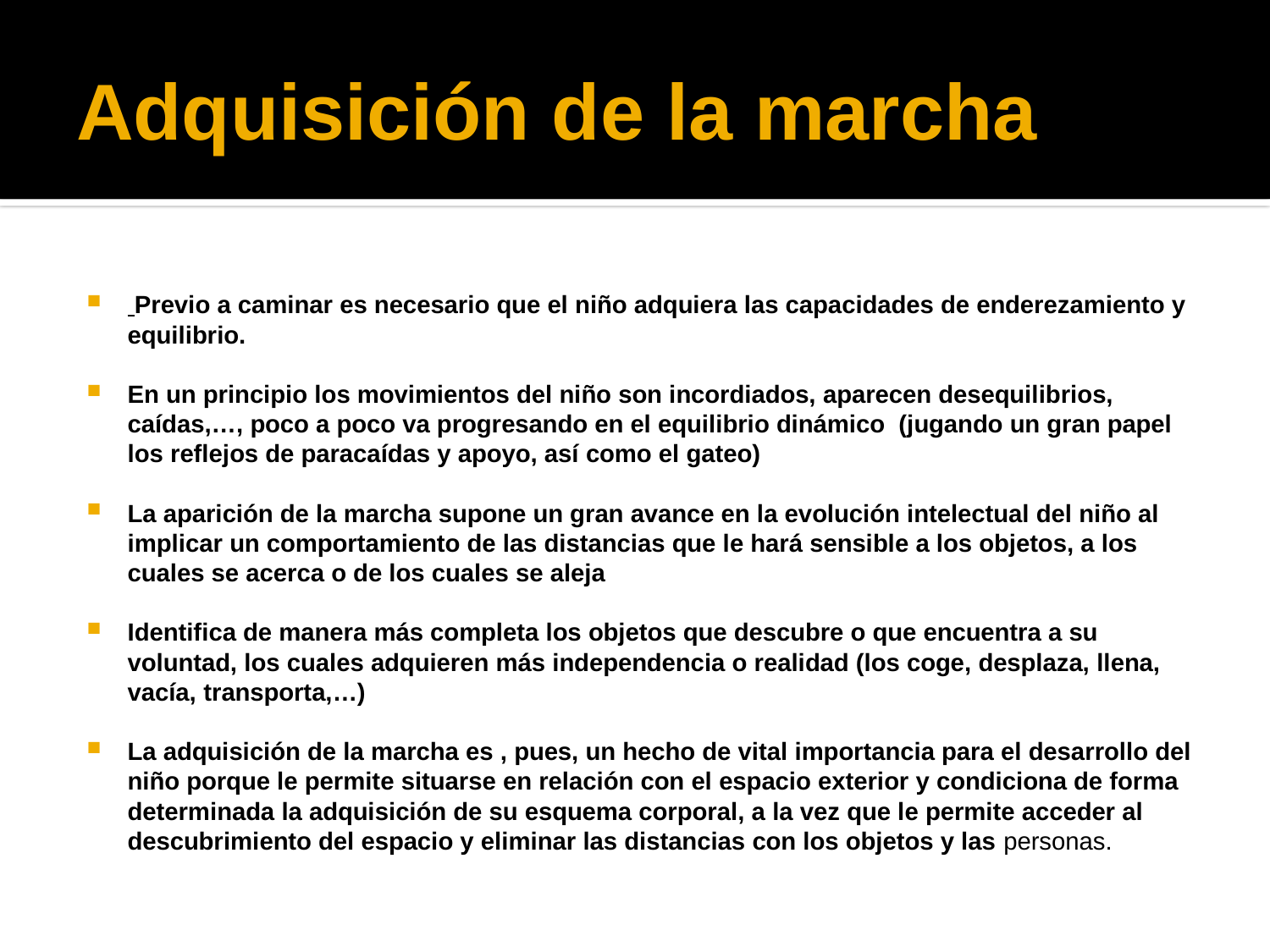

# Adquisición de la marcha

 Previo a caminar es necesario que el niño adquiera las capacidades de enderezamiento y equilibrio.

En un principio los movimientos del niño son incordiados, aparecen desequilibrios, caídas,…, poco a poco va progresando en el equilibrio dinámico  (jugando un gran papel los reflejos de paracaídas y apoyo, así como el gateo)

La aparición de la marcha supone un gran avance en la evolución intelectual del niño al implicar un comportamiento de las distancias que le hará sensible a los objetos, a los cuales se acerca o de los cuales se aleja

Identifica de manera más completa los objetos que descubre o que encuentra a su voluntad, los cuales adquieren más independencia o realidad (los coge, desplaza, llena, vacía, transporta,…)

La adquisición de la marcha es , pues, un hecho de vital importancia para el desarrollo del niño porque le permite situarse en relación con el espacio exterior y condiciona de forma determinada la adquisición de su esquema corporal, a la vez que le permite acceder al descubrimiento del espacio y eliminar las distancias con los objetos y las personas.